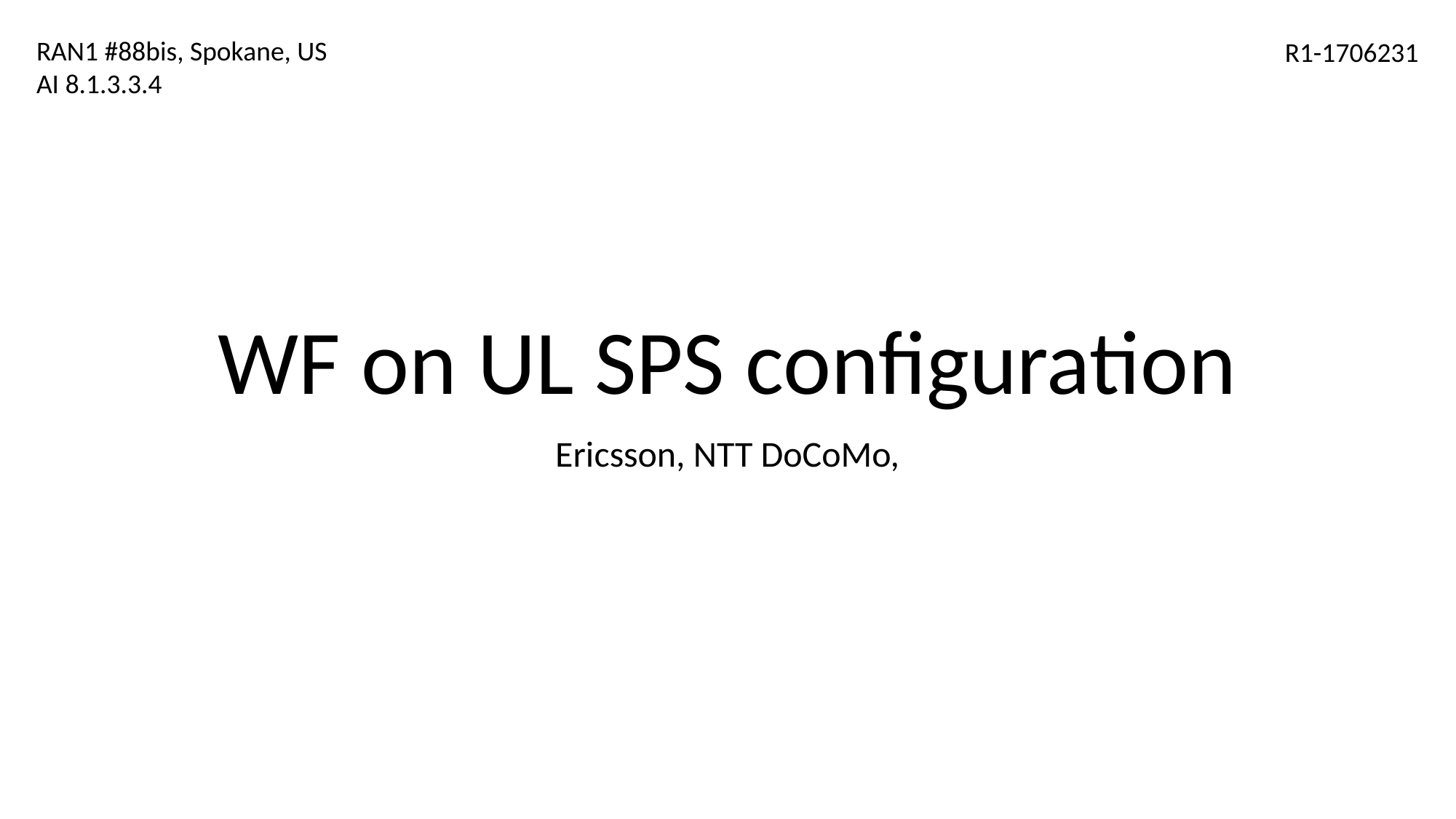

RAN1 #88bis, Spokane, US
AI 8.1.3.3.4
R1-1706231
# WF on UL SPS configuration
Ericsson, NTT DoCoMo,